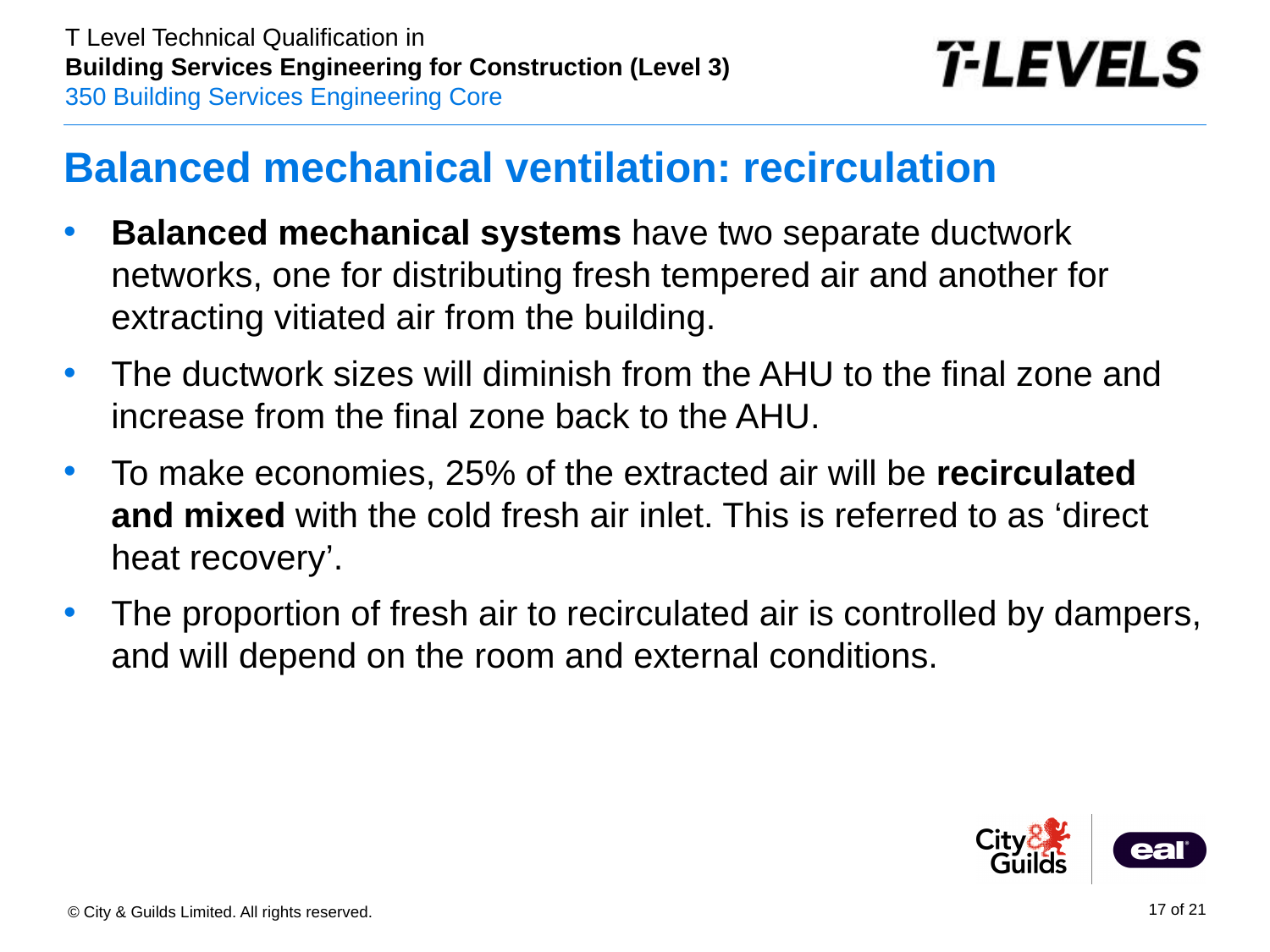

# Balanced mechanical ventilation: recirculation
Balanced mechanical systems have two separate ductwork networks, one for distributing fresh tempered air and another for extracting vitiated air from the building.
The ductwork sizes will diminish from the AHU to the final zone and increase from the final zone back to the AHU.
To make economies, 25% of the extracted air will be recirculated and mixed with the cold fresh air inlet. This is referred to as ‘direct heat recovery’.
The proportion of fresh air to recirculated air is controlled by dampers, and will depend on the room and external conditions.